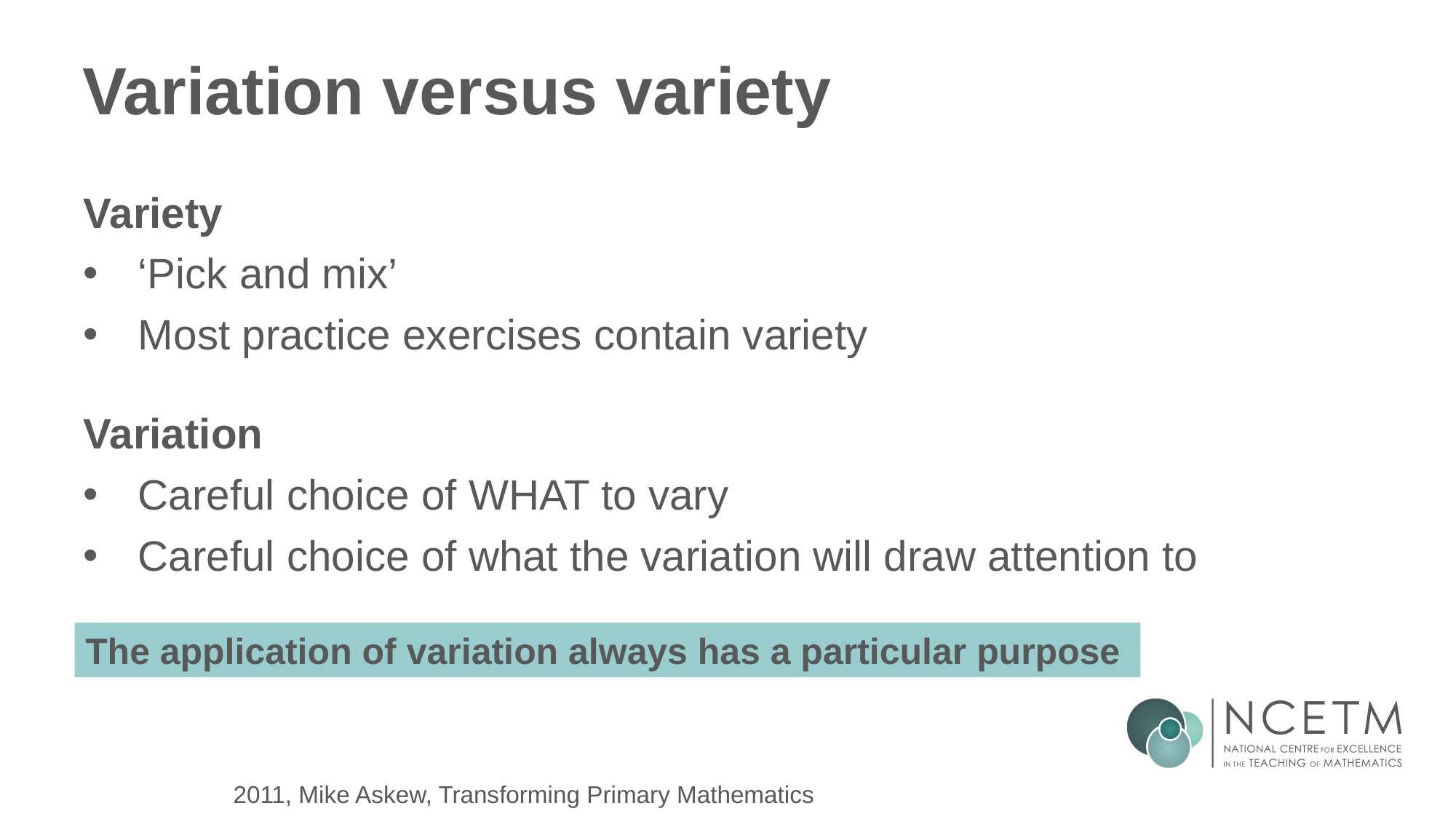

# Variation versus variety
Variety
‘Pick and mix’
Most practice exercises contain variety

Variation
Careful choice of WHAT to vary
Careful choice of what the variation will draw attention to

The application of variation always has a particular purpose
2011, Mike Askew, Transforming Primary Mathematics